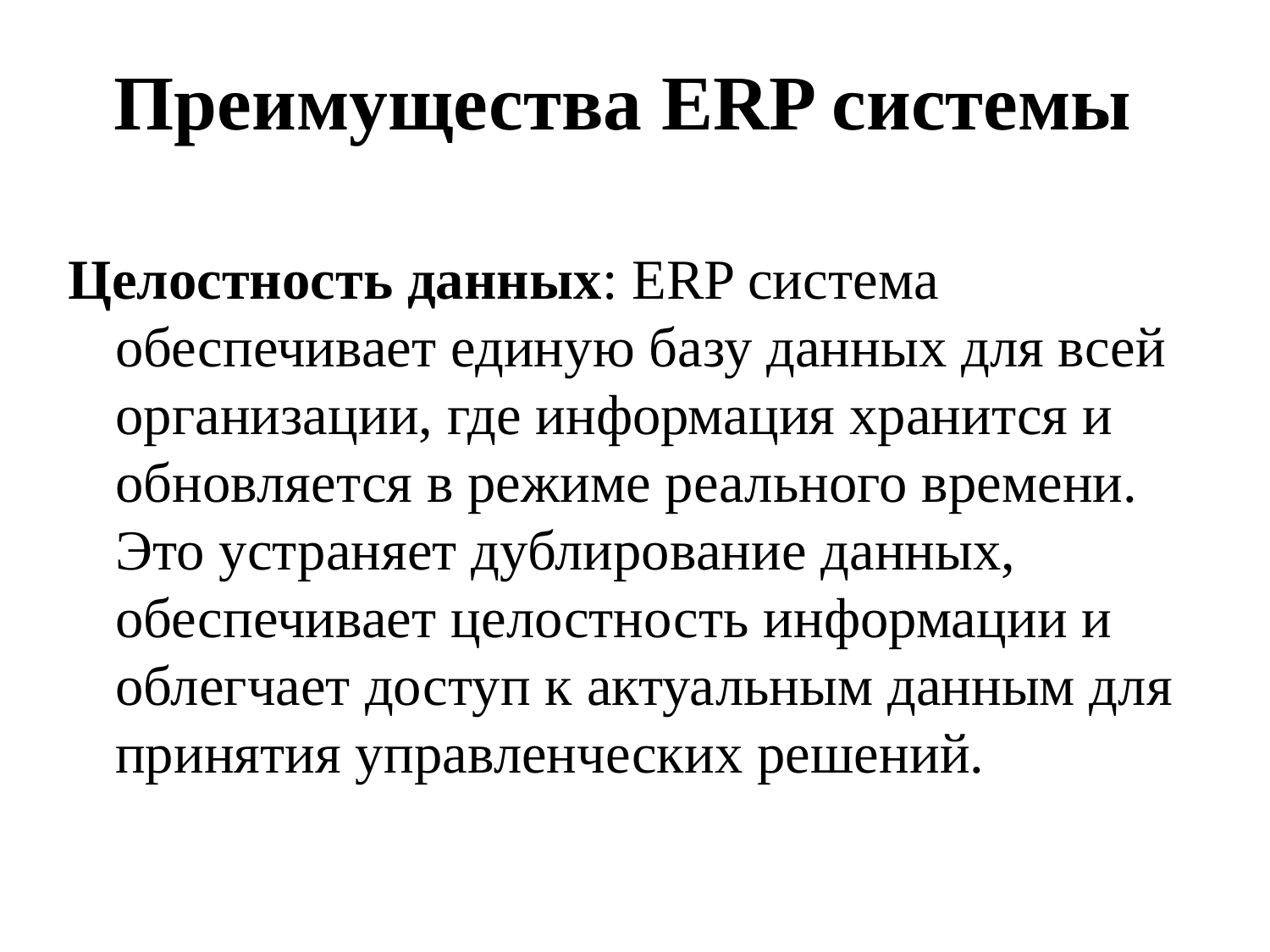

Преимущества ERP системы
Целостность данных: ERP система обеспечивает единую базу данных для всей организации, где информация хранится и обновляется в режиме реального времени. Это устраняет дублирование данных, обеспечивает целостность информации и облегчает доступ к актуальным данным для принятия управленческих решений.